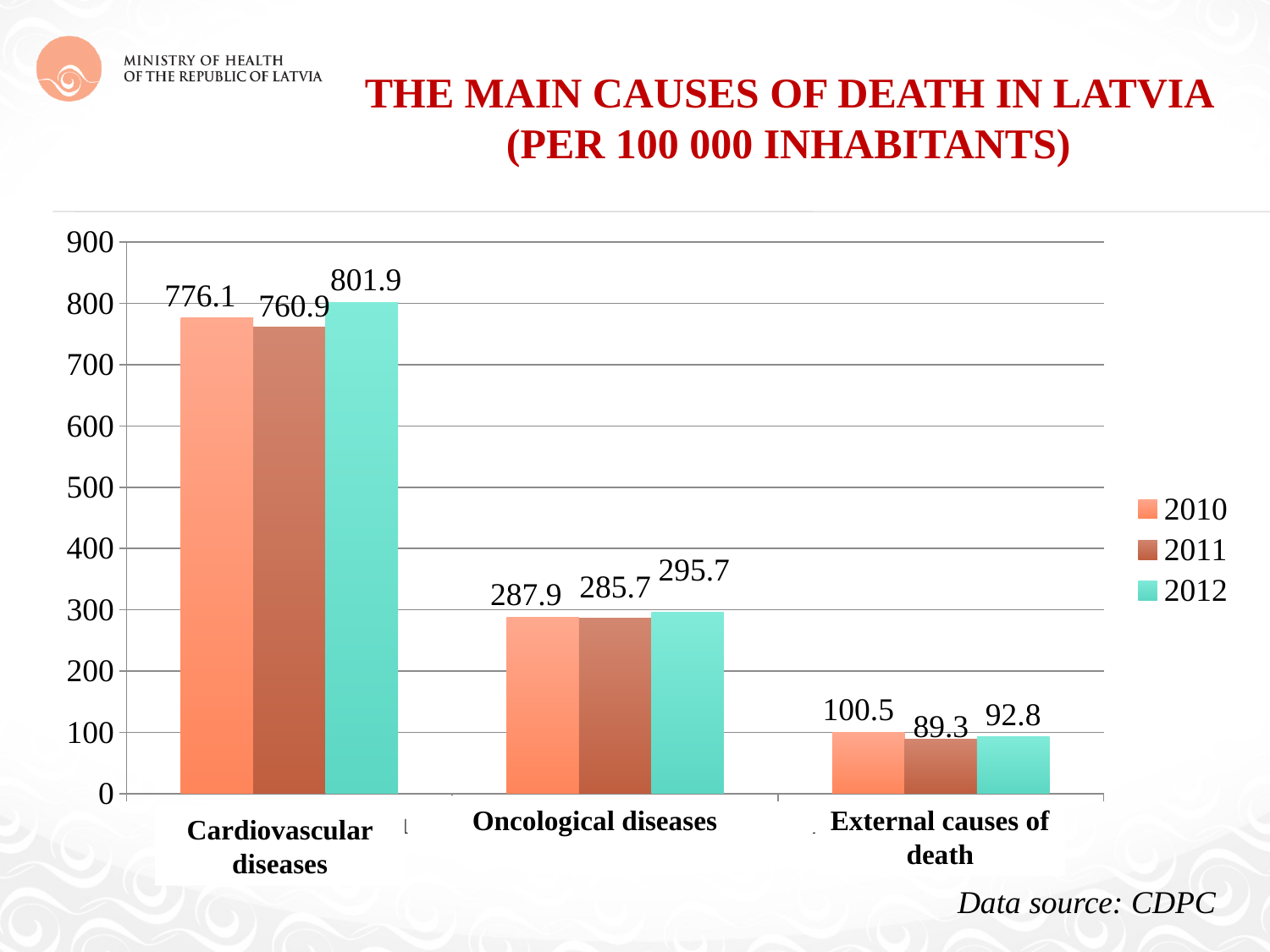

# The main causes of death in Latvia (Per 100 000 inhabitants)

### Chart

| Category | 2010 | 2011 | 2012 |
|---|---|---|---|
| Sirds un asinsvadu slimības  | 776.1 | 760.9 | 801.9 |
| Ļaundabīgie audzēji  | 287.8999999999997 | 285.7 | 295.7 |
| Ārējie nāves cēloņi  | 100.5 | 89.3 | 92.8 |
Oncological diseases
External causes of death
Cardiovascular diseases
Data source: CDPC